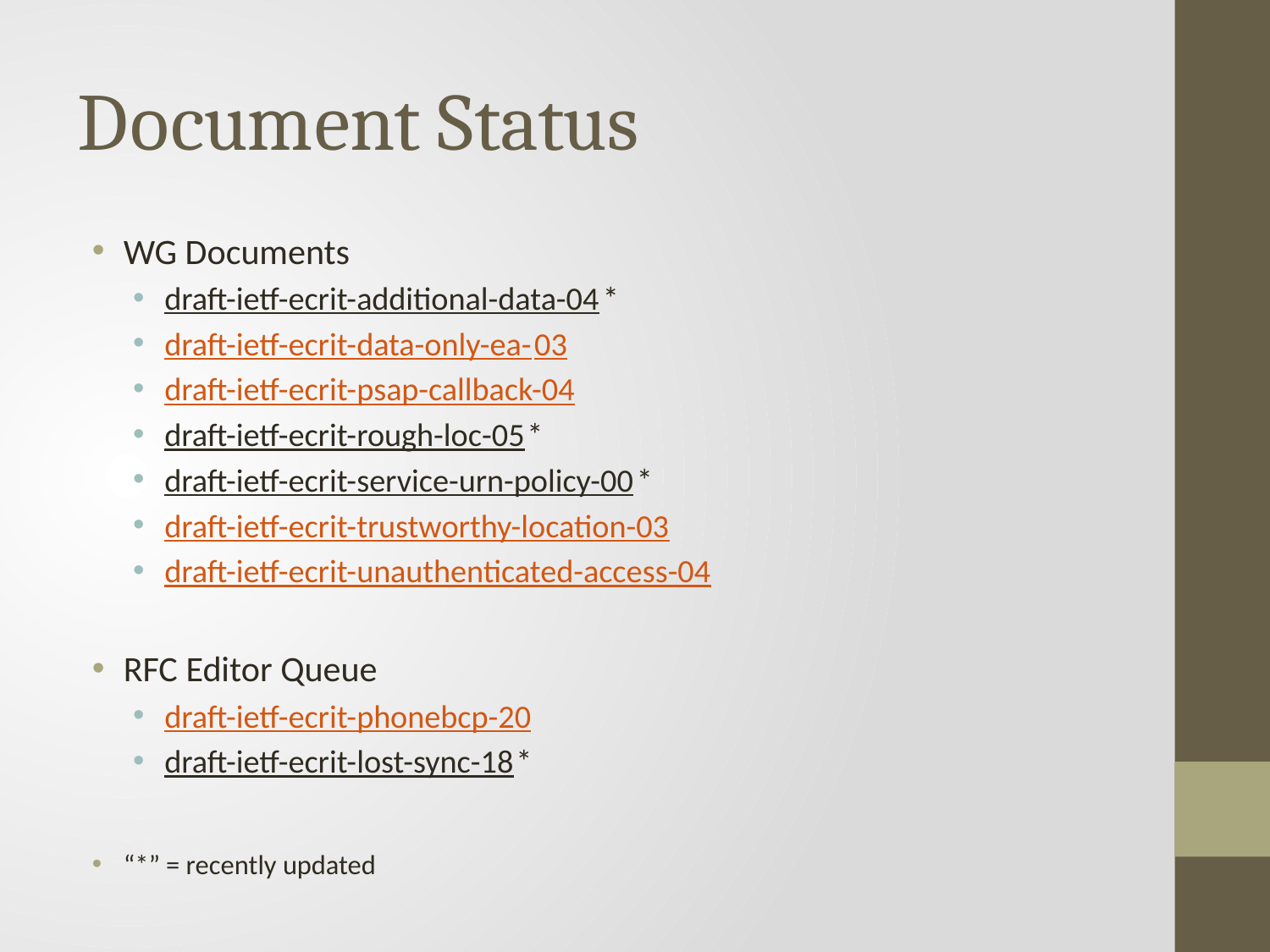

# Document Status
WG Documents
draft-ietf-ecrit-additional-data-04*
draft-ietf-ecrit-data-only-ea-03
draft-ietf-ecrit-psap-callback-04
draft-ietf-ecrit-rough-loc-05*
draft-ietf-ecrit-service-urn-policy-00*
draft-ietf-ecrit-trustworthy-location-03
draft-ietf-ecrit-unauthenticated-access-04

RFC Editor Queue
draft-ietf-ecrit-phonebcp-20
draft-ietf-ecrit-lost-sync-18*

“*” = recently updated